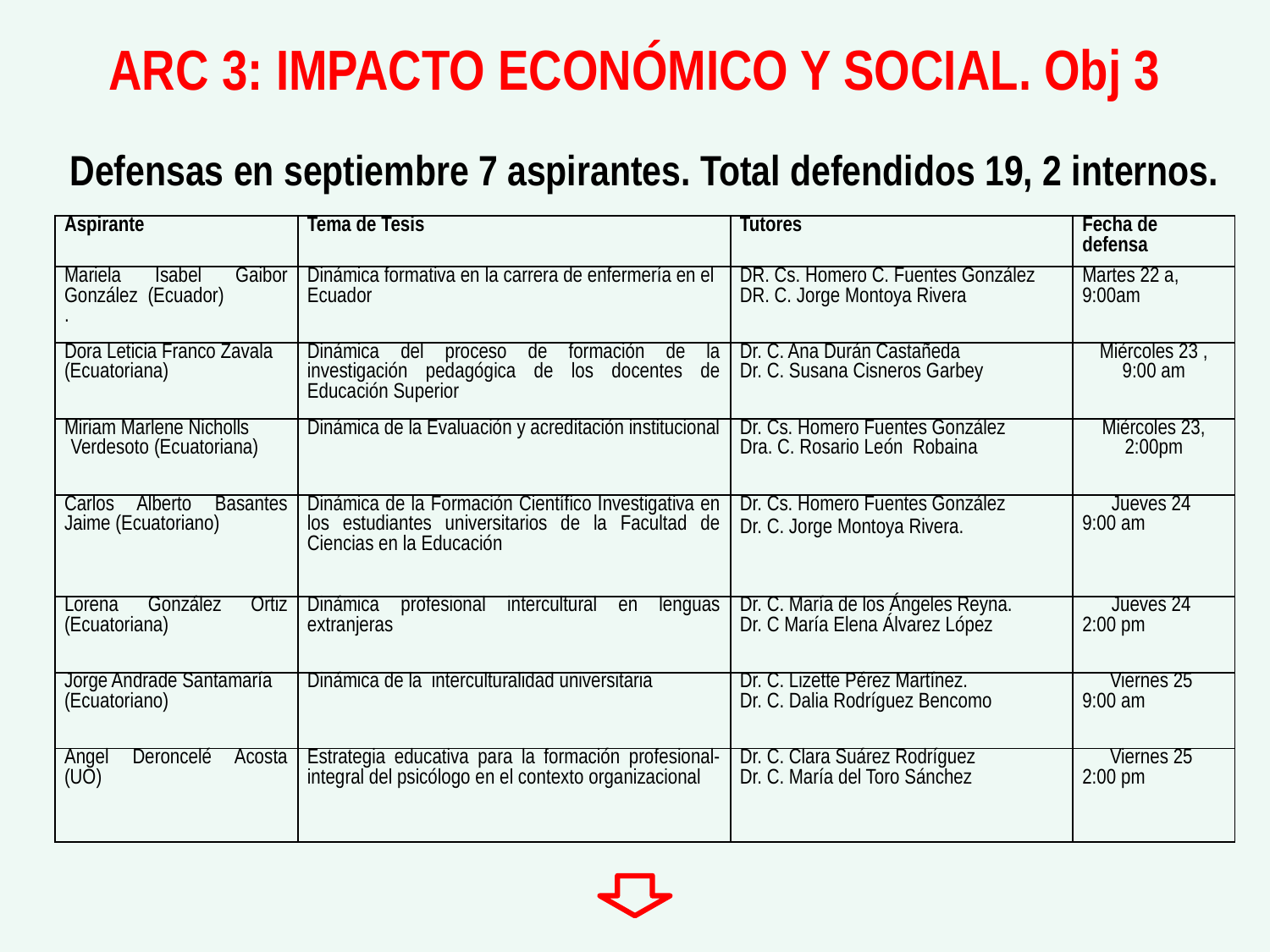

# ARC 3: IMPACTO ECONÓMICO Y SOCIAL. Obj 3
Defensas en septiembre 7 aspirantes. Total defendidos 19, 2 internos.
| Aspirante | Tema de Tesis | Tutores | Fecha de defensa |
| --- | --- | --- | --- |
| Mariela Isabel Gaibor González (Ecuador) . | Dinámica formativa en la carrera de enfermería en el Ecuador | DR. Cs. Homero C. Fuentes González DR. C. Jorge Montoya Rivera | Martes 22 a, 9:00am |
| Dora Leticia Franco Zavala (Ecuatoriana) | Dinámica del proceso de formación de la investigación pedagógica de los docentes de Educación Superior | Dr. C. Ana Durán Castañeda Dr. C. Susana Cisneros Garbey | Miércoles 23 , 9:00 am |
| Miriam Marlene Nicholls Verdesoto (Ecuatoriana) | Dinámica de la Evaluación y acreditación institucional | Dr. Cs. Homero Fuentes González Dra. C. Rosario León Robaina | Miércoles 23, 2:00pm |
| Carlos Alberto Basantes Jaime (Ecuatoriano) | Dinámica de la Formación Científico Investigativa en los estudiantes universitarios de la Facultad de Ciencias en la Educación | Dr. Cs. Homero Fuentes González Dr. C. Jorge Montoya Rivera. | Jueves 24 9:00 am |
| Lorena González Ortiz (Ecuatoriana) | Dinámica profesional intercultural en lenguas extranjeras | Dr. C. María de los Ángeles Reyna. Dr. C María Elena Álvarez López | Jueves 24 2:00 pm |
| Jorge Andrade Santamaría (Ecuatoriano) | Dinámica de la interculturalidad universitaria | Dr. C. Lizette Pérez Martínez. Dr. C. Dalia Rodríguez Bencomo | Viernes 25 9:00 am |
| Angel Deroncelé Acosta (UO) | Estrategia educativa para la formación profesional-integral del psicólogo en el contexto organizacional | Dr. C. Clara Suárez Rodríguez Dr. C. María del Toro Sánchez | Viernes 25 2:00 pm |